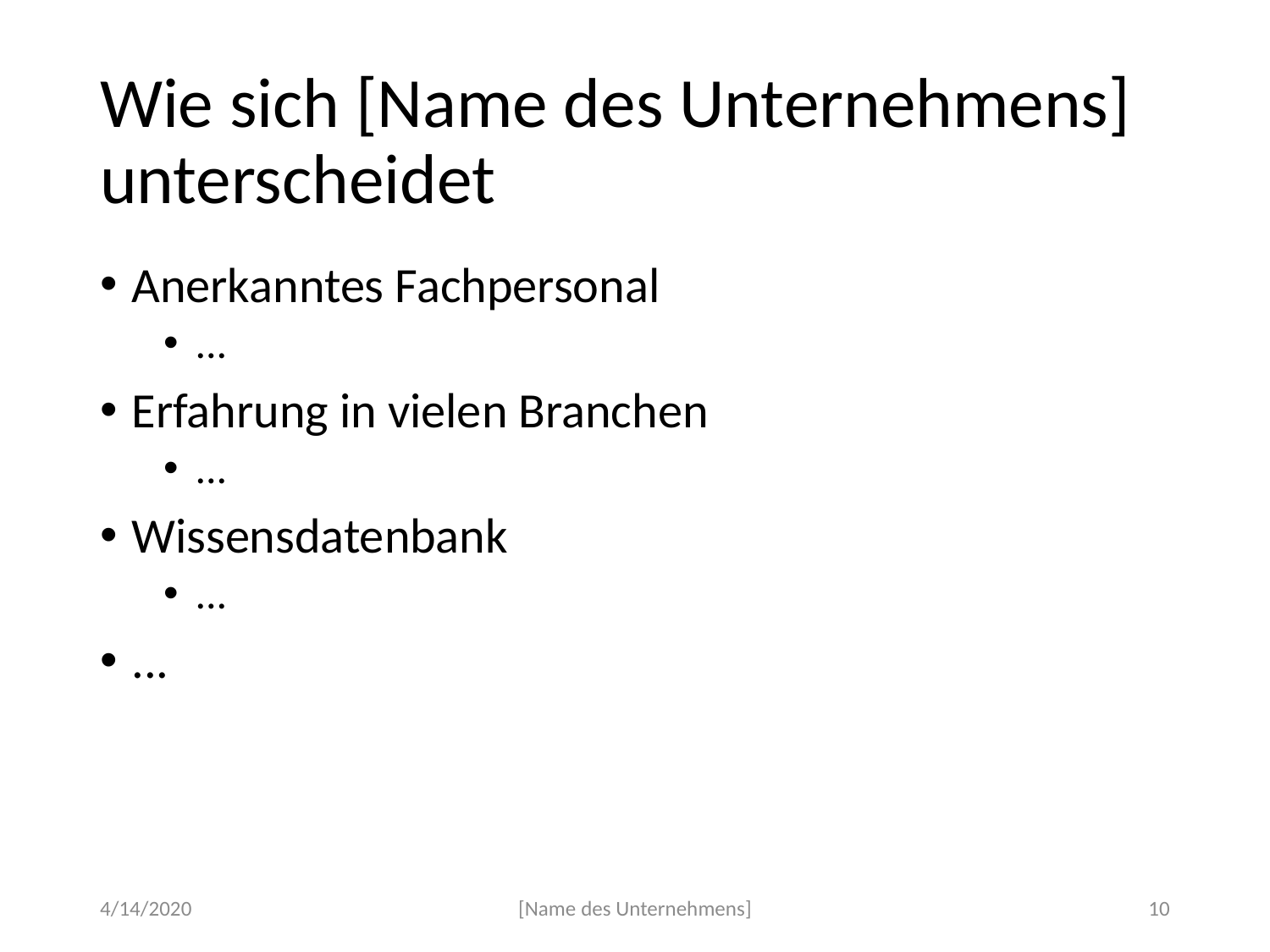

# Wie sich [Name des Unternehmens] unterscheidet
Anerkanntes Fachpersonal
...
Erfahrung in vielen Branchen
...
Wissensdatenbank
...
...
4/14/2020
[Name des Unternehmens]
10